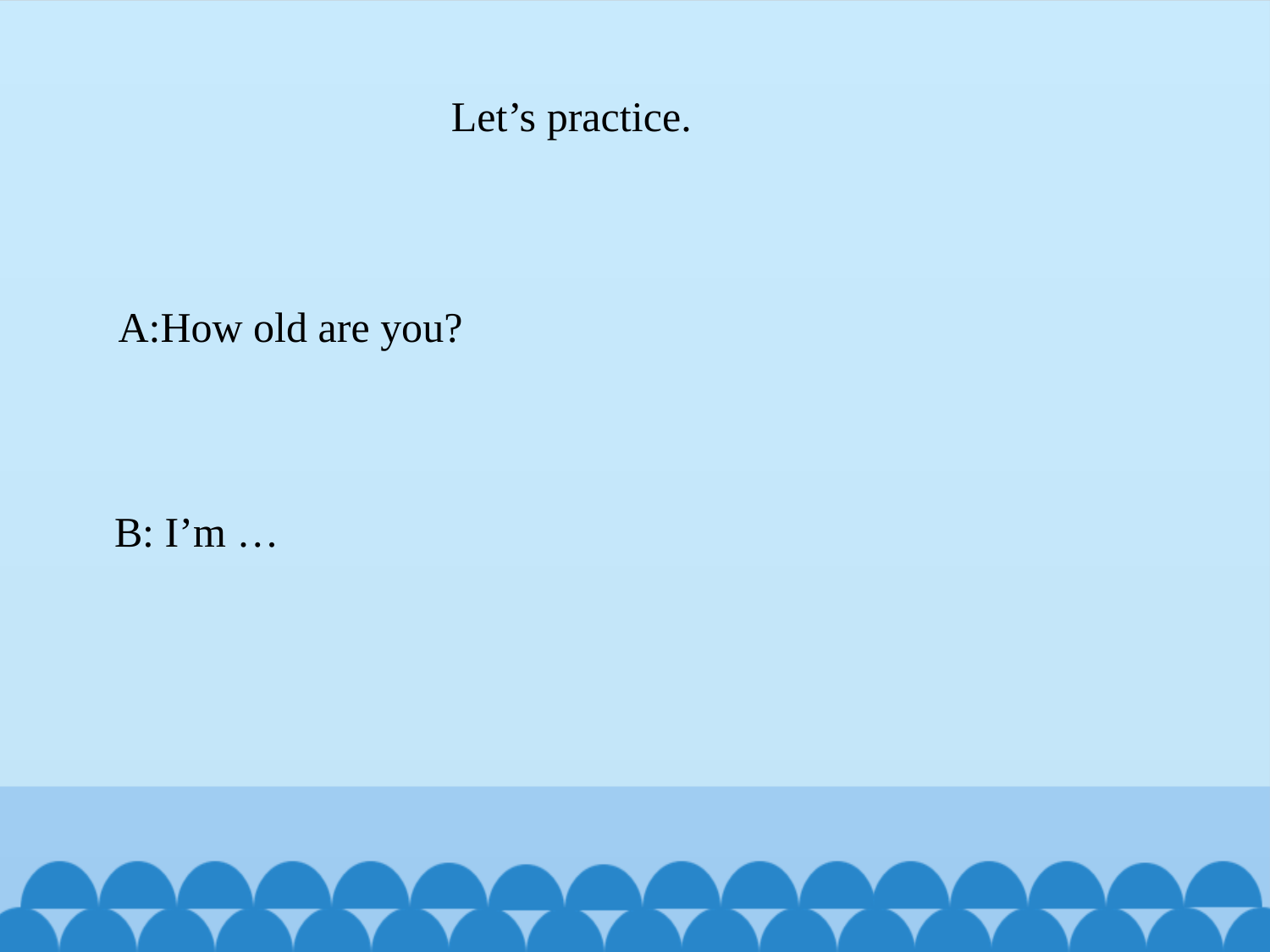

Let’s practice.
A:How old are you?
B: I’m …